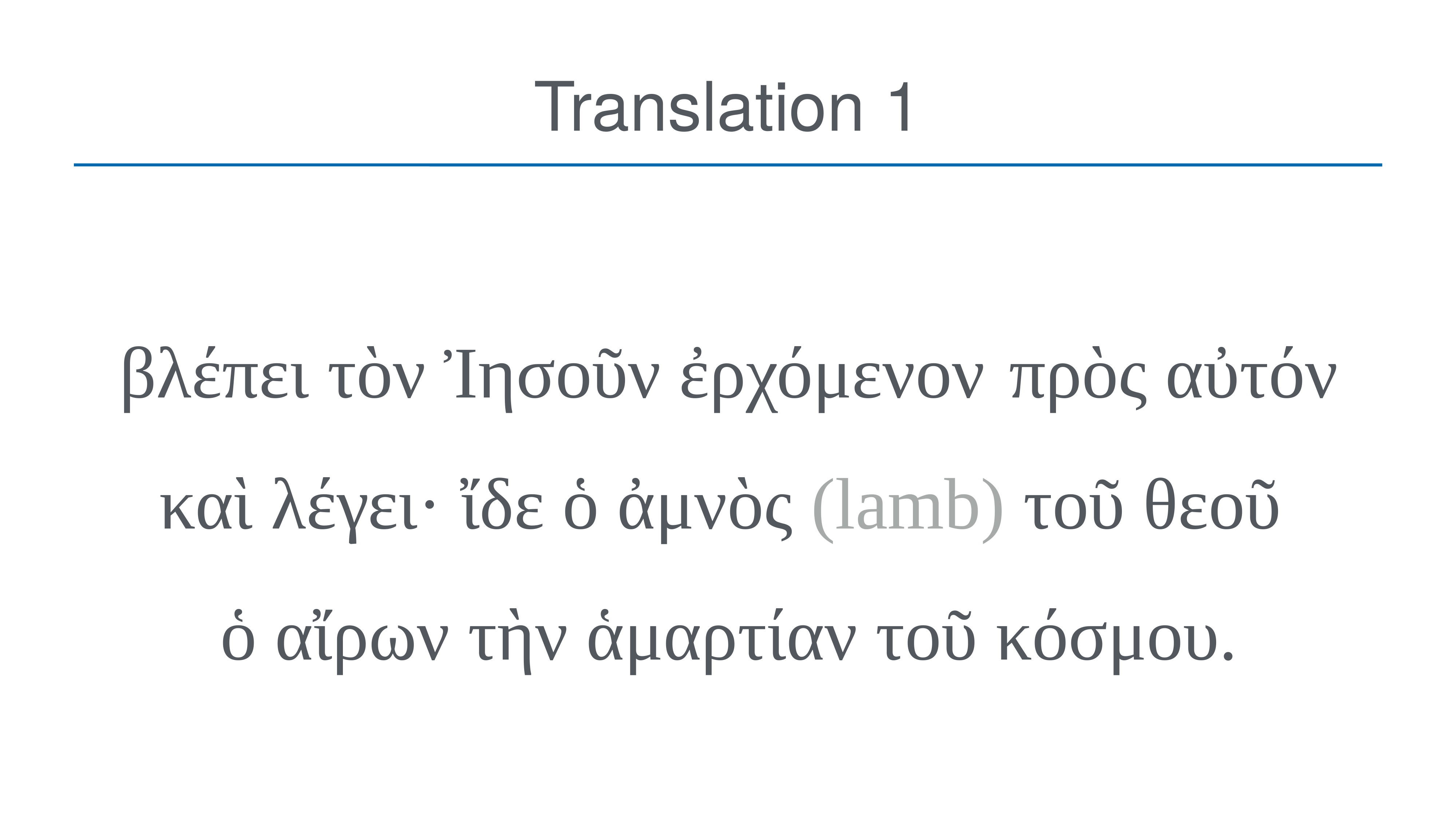

# Translation 1
βλέπει τὸν Ἰησοῦν ἐρχόμενον  πρὸς αὐτόν καὶ λέγει· ἴδε ὁ ἀμνὸς (lamb) τοῦ θεοῦ
ὁ αἴρων τὴν ἁμαρτίαν τοῦ κόσμου.